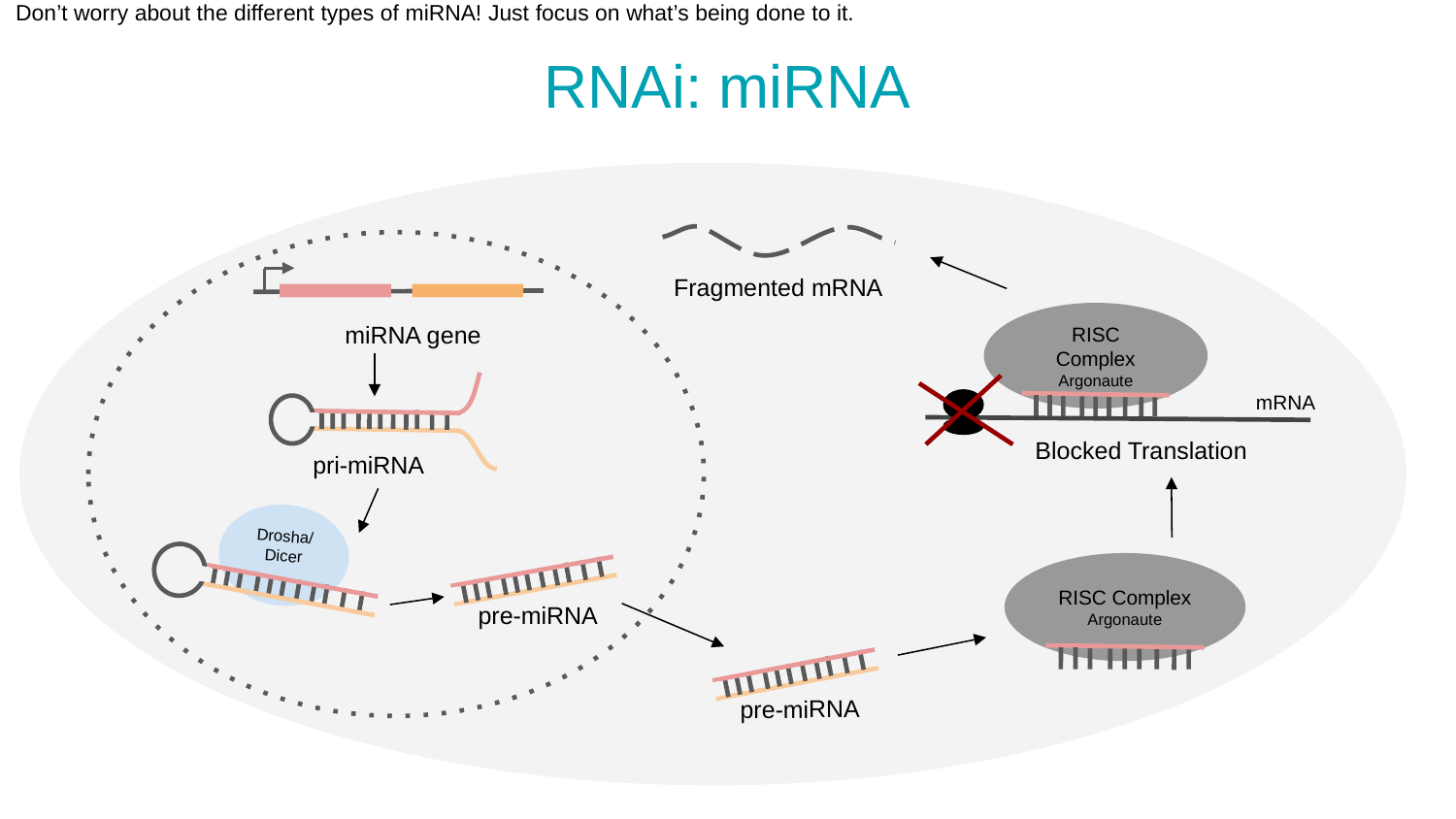

Don’t worry about the different types of miRNA! Just focus on what’s being done to it.
# RNAi: miRNA

Fragmented mRNA

miRNA gene
RISC Complex
Argonaute
mRNA

Blocked Translation

pri-miRNA

Drosha/Dicer

RISC Complex
Argonaute

pre-miRNA

pre-miRNA